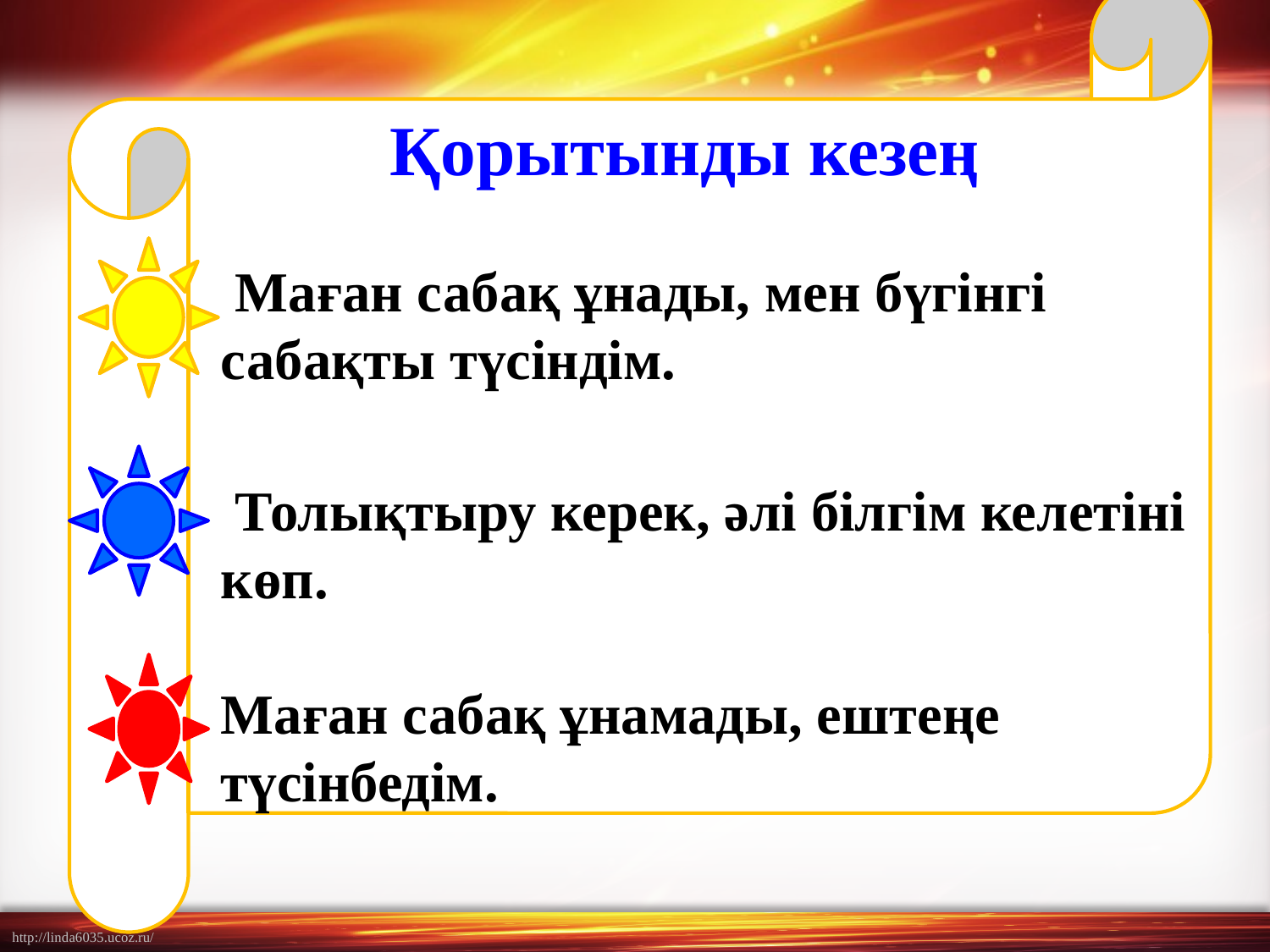

Маған сабақ ұнады, мен бүгінгі сабақты түсіндім.

 Толықтыру керек, әлі білгім келетіні көп.

Маған сабақ ұнамады, ештеңе түсінбедім.
Қорытынды кезең